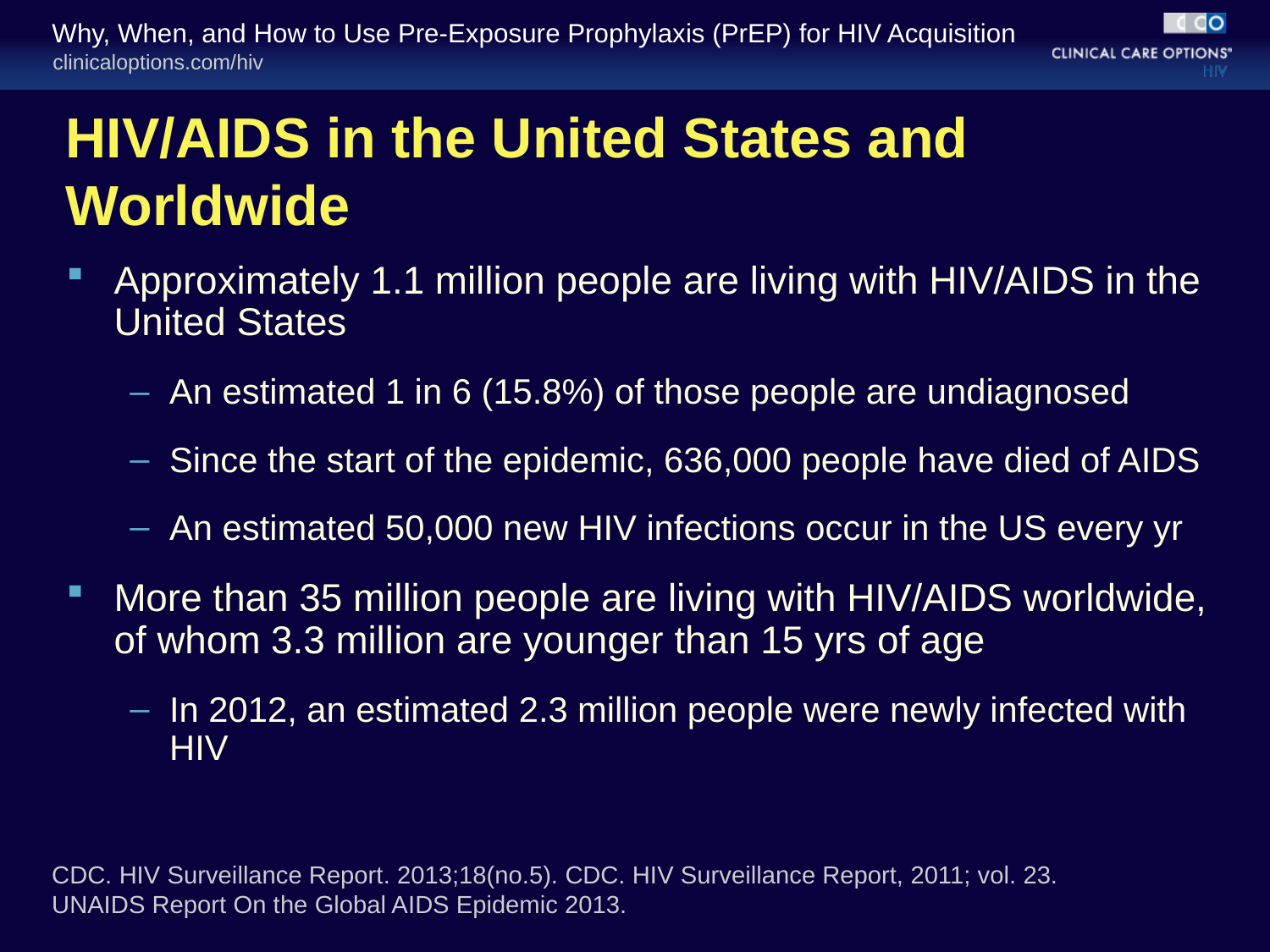

# HIV/AIDS in the United States and Worldwide
Approximately 1.1 million people are living with HIV/AIDS in the United States
An estimated 1 in 6 (15.8%) of those people are undiagnosed
Since the start of the epidemic, 636,000 people have died of AIDS
An estimated 50,000 new HIV infections occur in the US every yr
More than 35 million people are living with HIV/AIDS worldwide, of whom 3.3 million are younger than 15 yrs of age
In 2012, an estimated 2.3 million people were newly infected with HIV
CDC. HIV Surveillance Report. 2013;18(no.5). CDC. HIV Surveillance Report, 2011; vol. 23.
UNAIDS Report On the Global AIDS Epidemic 2013.